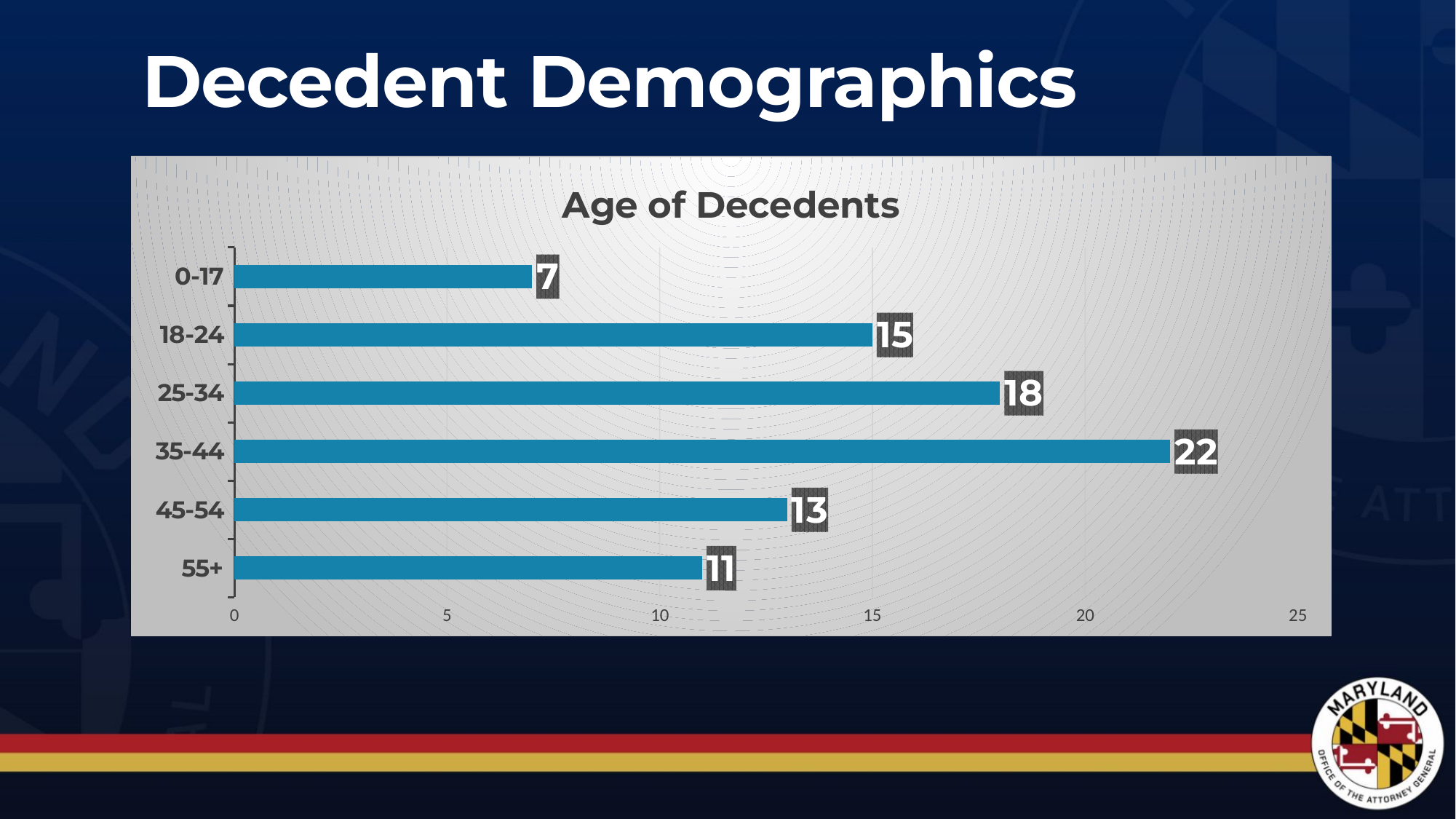

# Decedent Demographics

### Chart: Age of Decedents

| Category | Age of Decedents |
|---|---|
| 55+ | 11.0 |
| 45-54 | 13.0 |
| 35-44 | 22.0 |
| 25-34 | 18.0 |
| 18-24 | 15.0 |
| 0-17 | 7.0 |